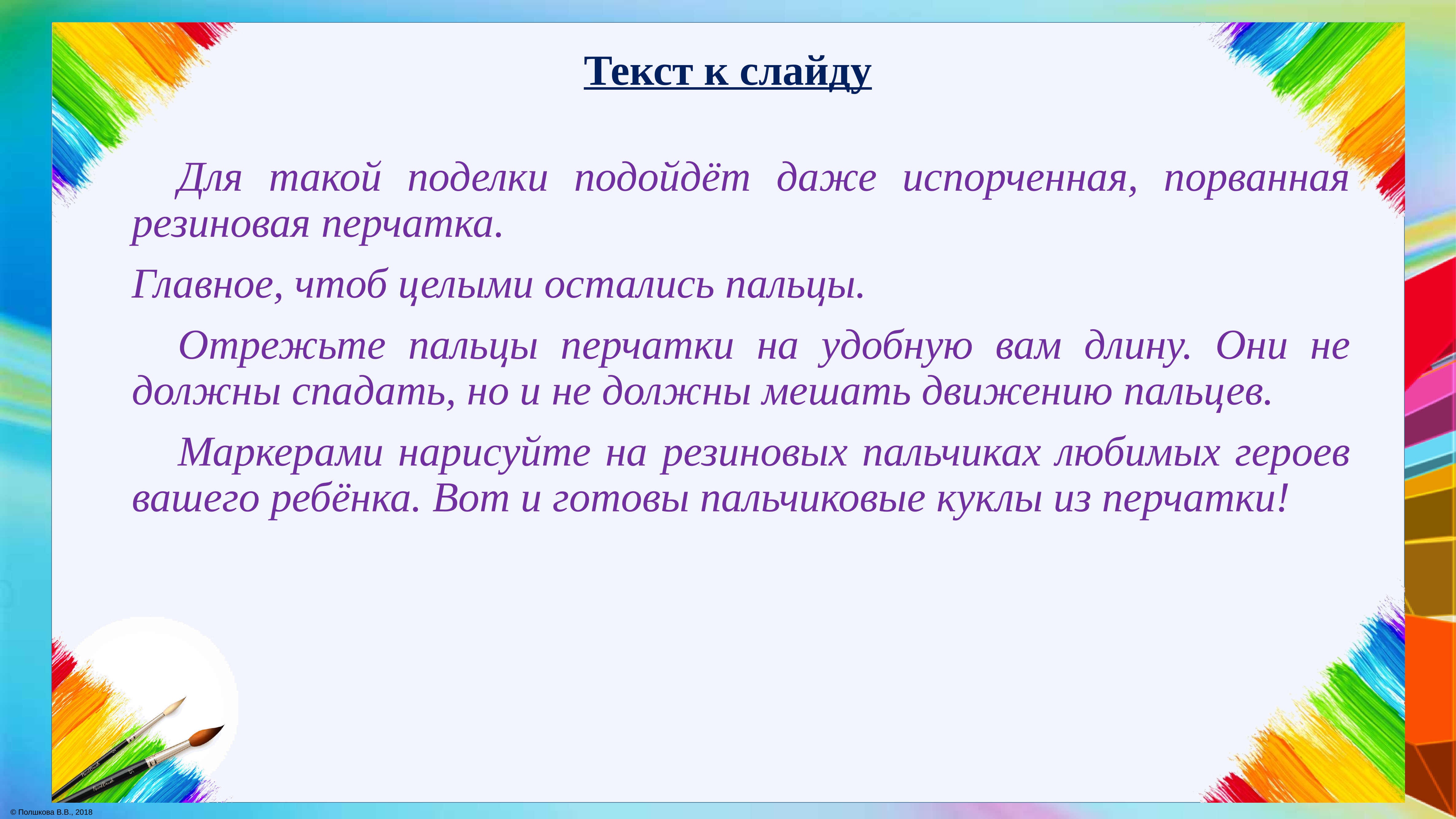

Текст к слайду
		Для такой поделки подойдёт даже испорченная, порванная резиновая перчатка.
	Главное, чтоб целыми остались пальцы.
		Отрежьте пальцы перчатки на удобную вам длину. Они не должны спадать, но и не должны мешать движению пальцев.
		Маркерами нарисуйте на резиновых пальчиках любимых героев вашего ребёнка. Вот и готовы пальчиковые куклы из перчатки!